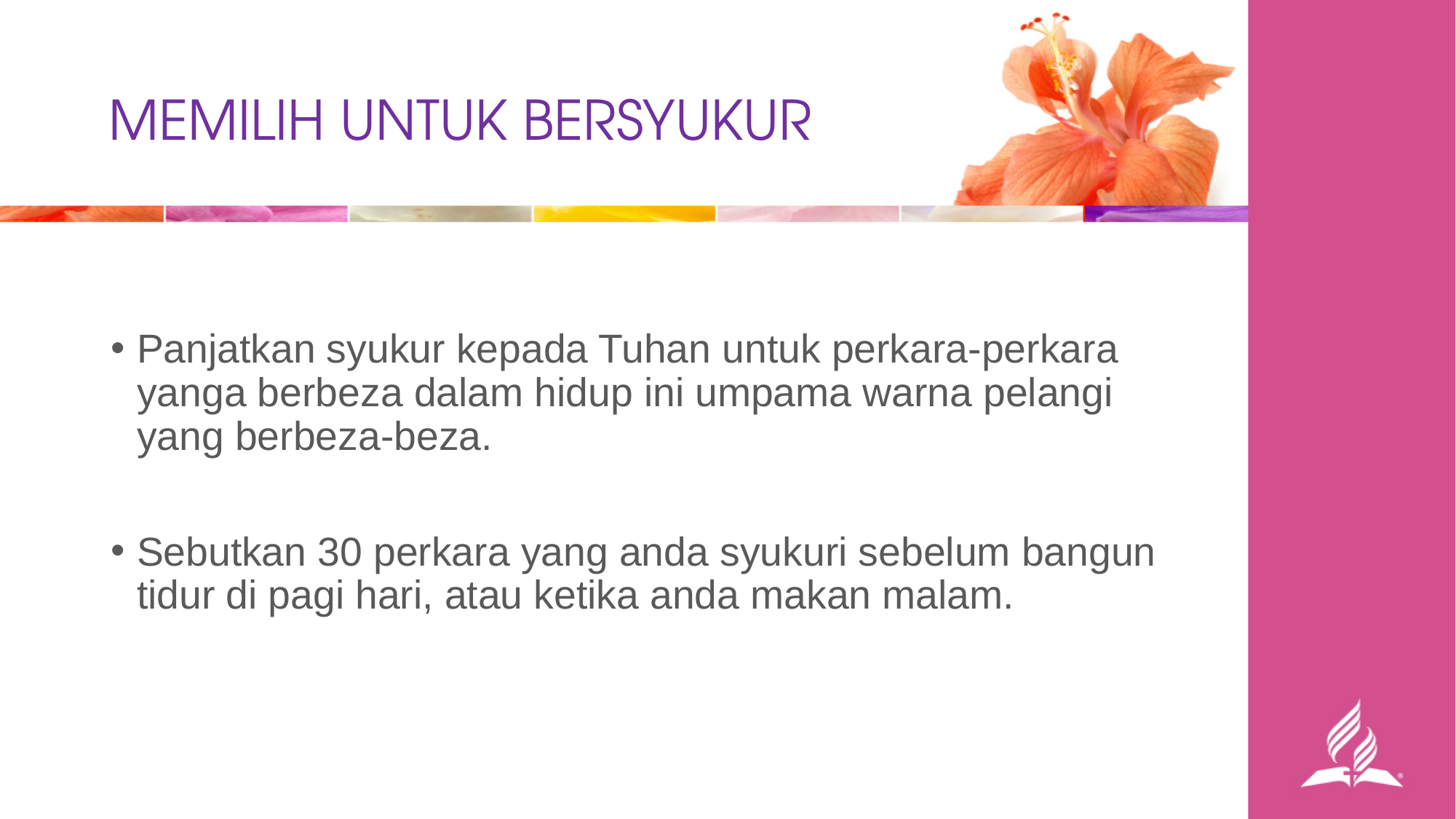

MEMILIH UNTUK BERSYUKUR
Panjatkan syukur kepada Tuhan untuk perkara-perkara yanga berbeza dalam hidup ini umpama warna pelangi yang berbeza-beza.

Sebutkan 30 perkara yang anda syukuri sebelum bangun tidur di pagi hari, atau ketika anda makan malam.